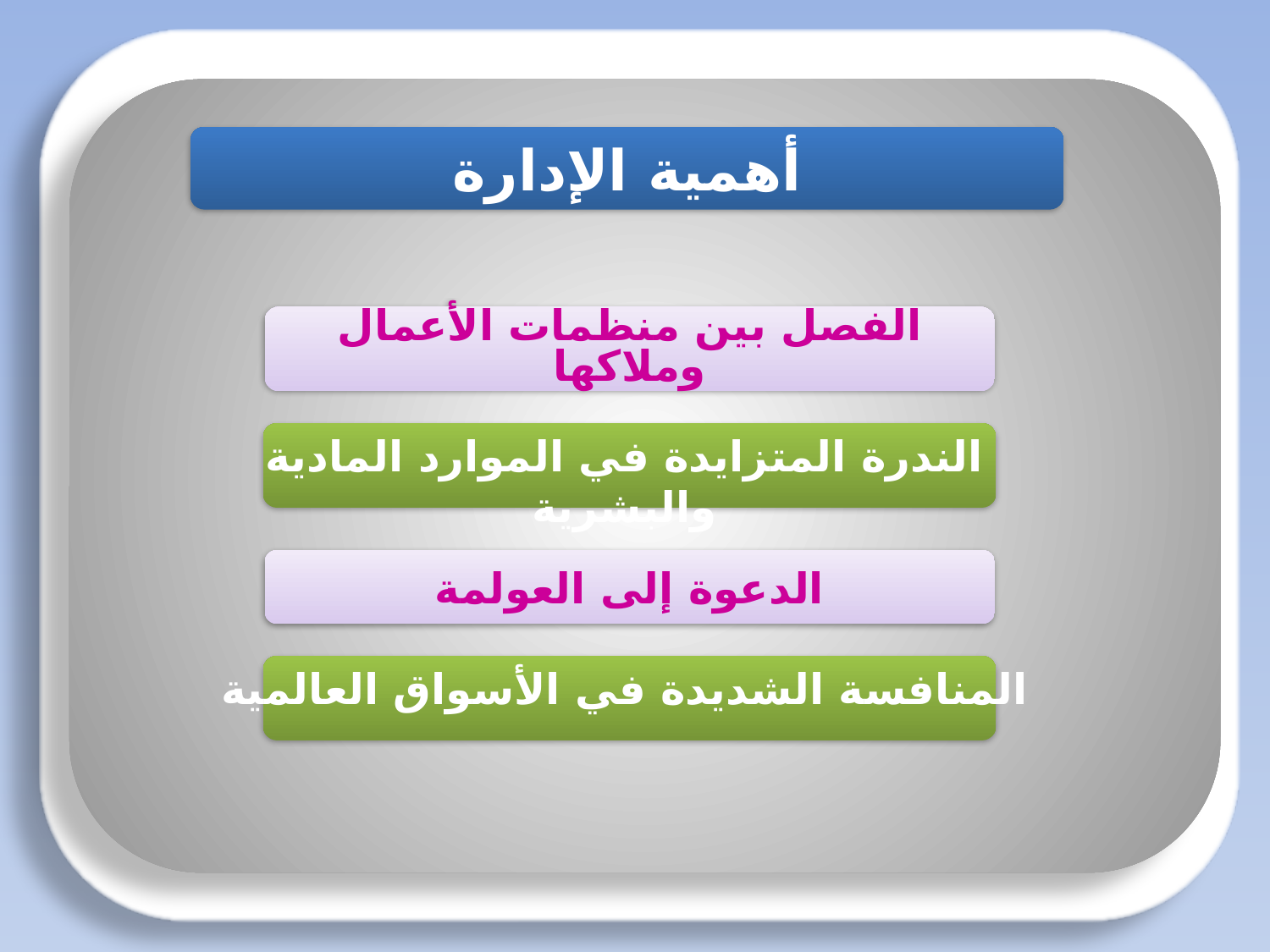

أهمية الإدارة
#
الفصل بين منظمات الأعمال وملاكها
الندرة المتزايدة في الموارد المادية والبشرية

الدعوة إلى العولمة
المنافسة الشديدة في الأسواق العالمية